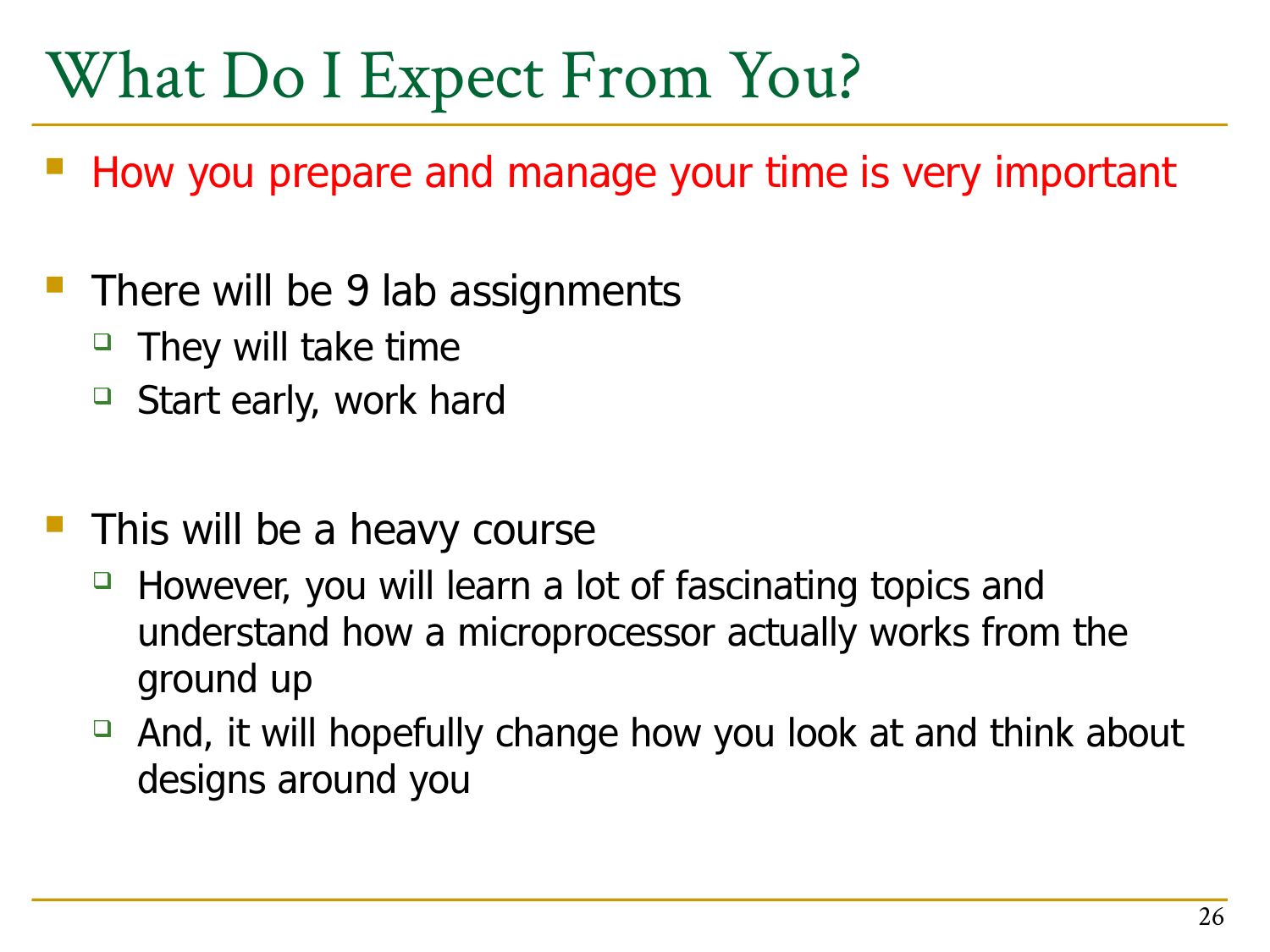

# What Do I Expect From You?
How you prepare and manage your time is very important

There will be 9 lab assignments
They will take time
Start early, work hard

This will be a heavy course
However, you will learn a lot of fascinating topics and understand how a microprocessor actually works from the ground up
And, it will hopefully change how you look at and think about designs around you

26